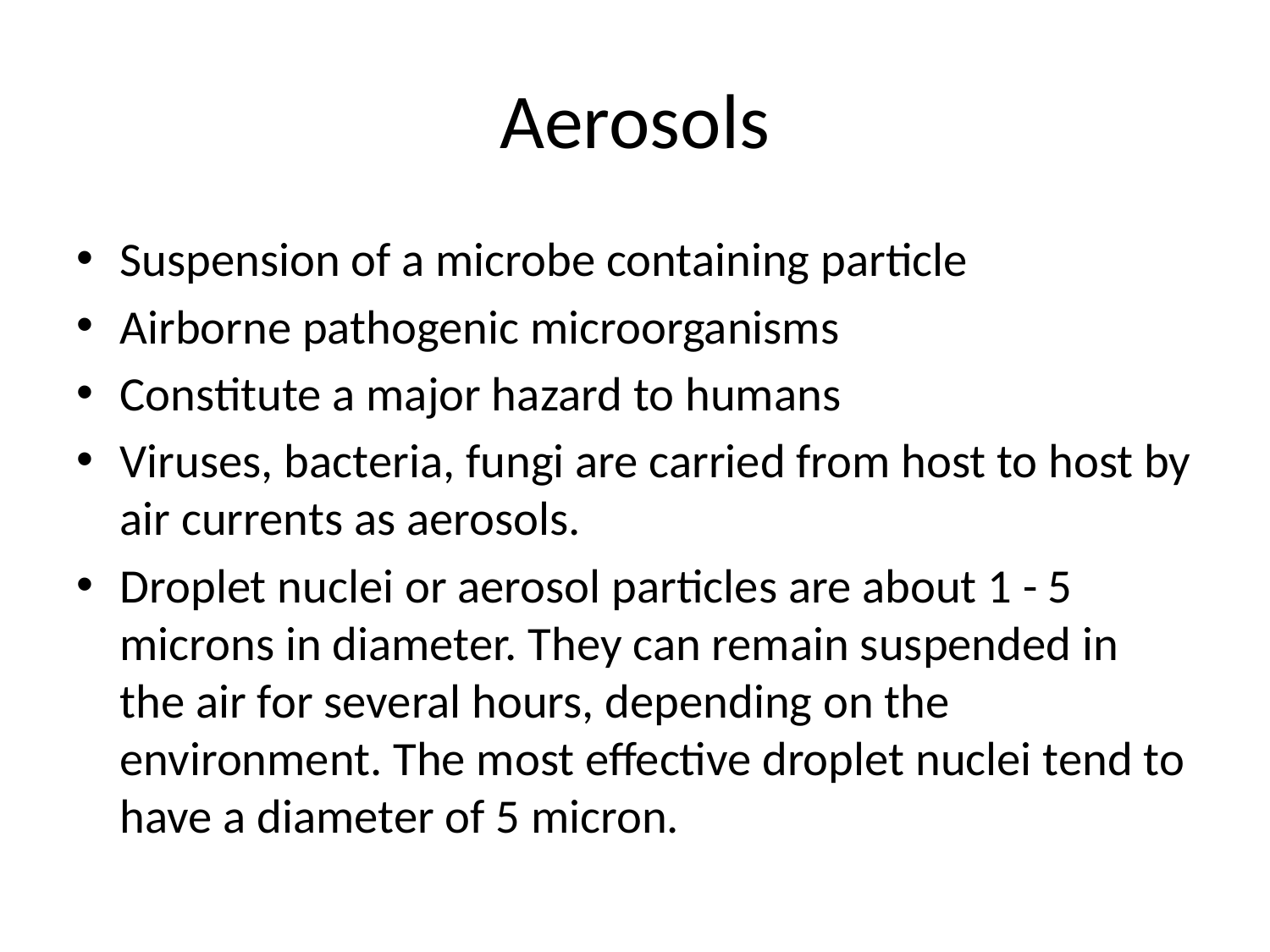

# Aerosols
Suspension of a microbe containing particle
Airborne pathogenic microorganisms
Constitute a major hazard to humans
Viruses, bacteria, fungi are carried from host to host by air currents as aerosols.
Droplet nuclei or aerosol particles are about 1 - 5 microns in diameter. They can remain suspended in the air for several hours, depending on the environment. The most effective droplet nuclei tend to have a diameter of 5 micron.